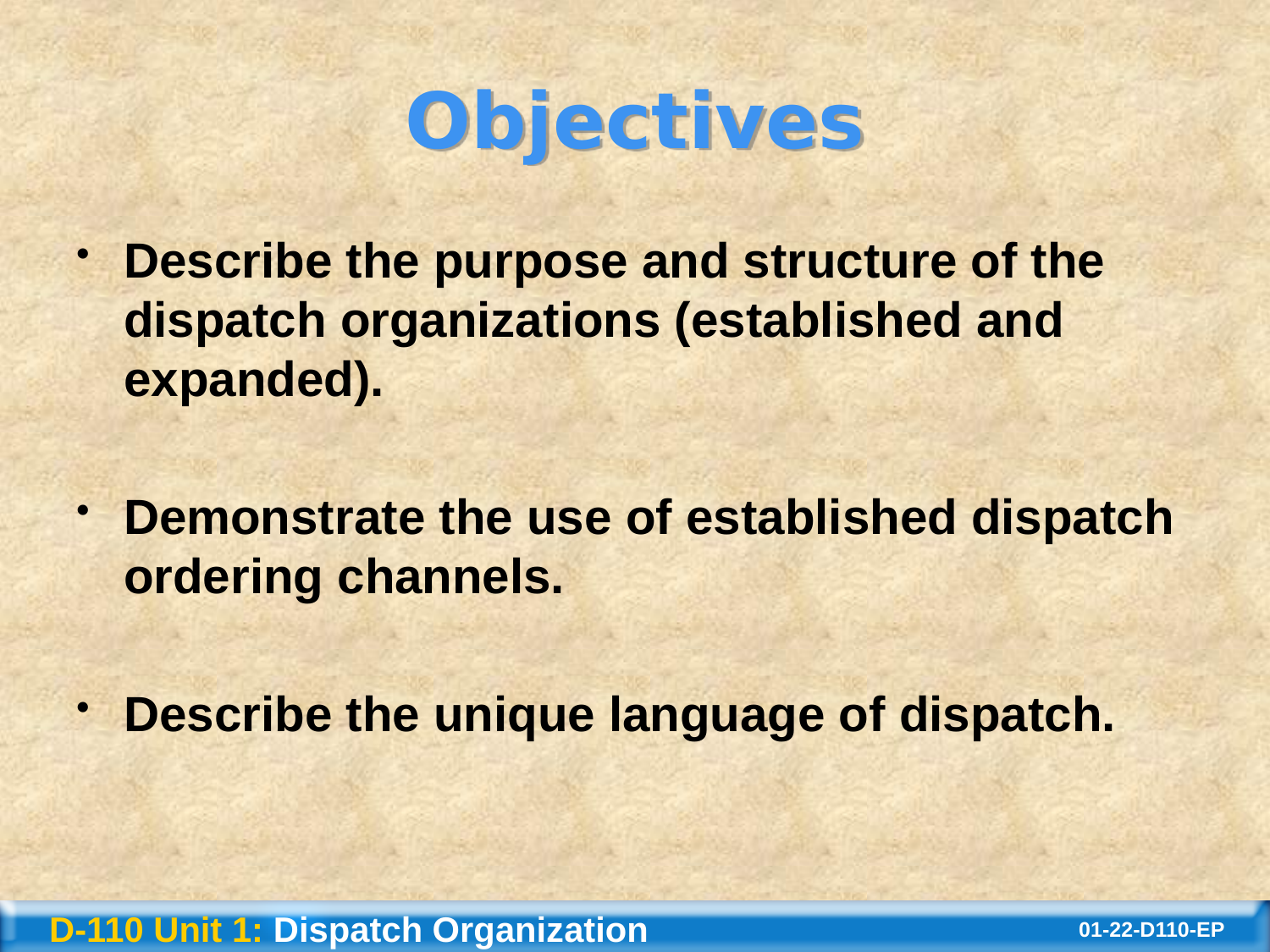

# Objectives
Describe the purpose and structure of the dispatch organizations (established and expanded).

Demonstrate the use of established dispatch ordering channels.

Describe the unique language of dispatch.
D-110 Unit 1: Dispatch Organization